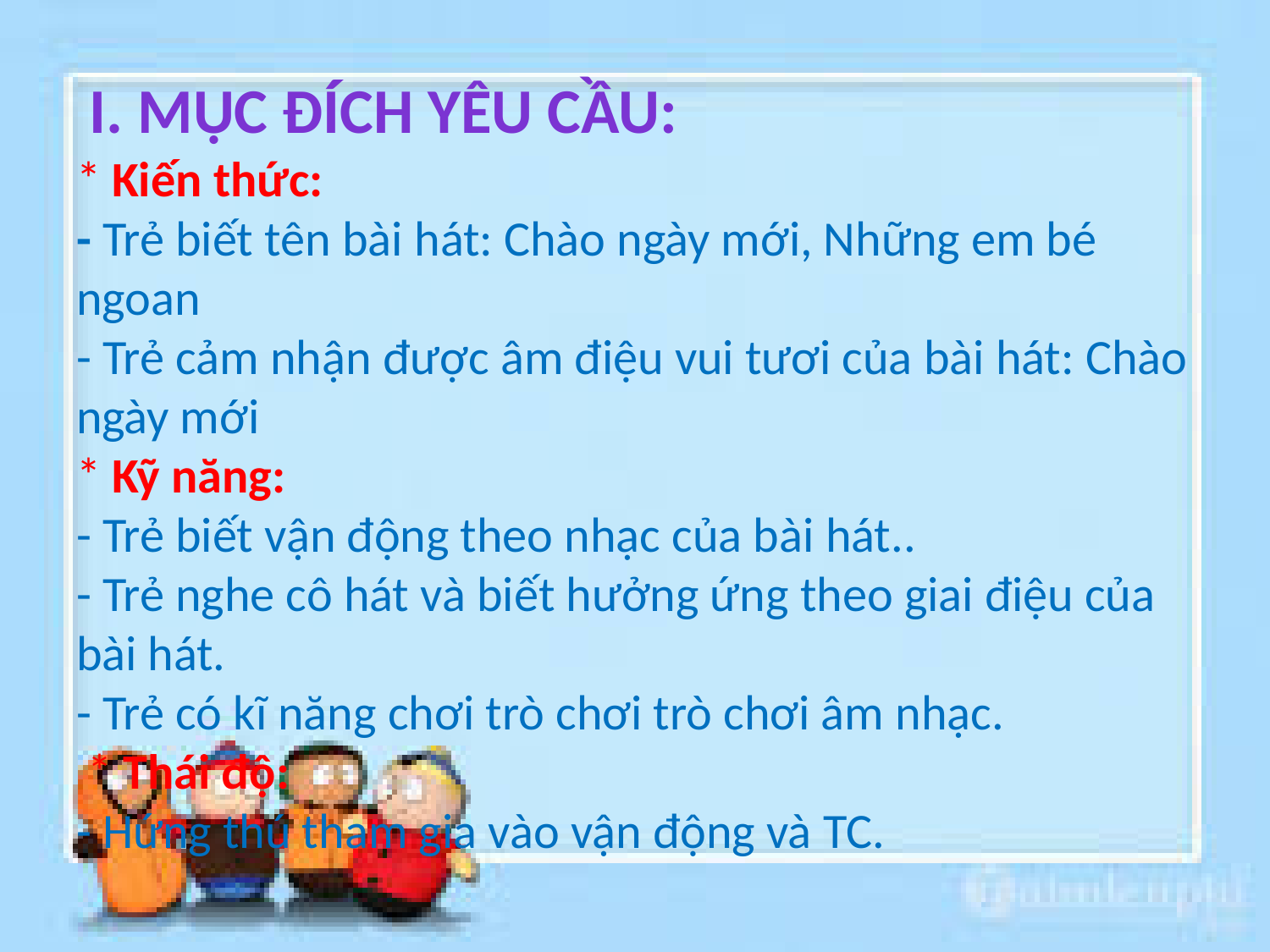

i. Mục đích yêu cầu:
* Kiến thức:
- Trẻ biết tên bài hát: Chào ngày mới, Những em bé ngoan
- Trẻ cảm nhận được âm điệu vui tươi của bài hát: Chào ngày mới
* Kỹ năng:
- Trẻ biết vận động theo nhạc của bài hát..
- Trẻ nghe cô hát và biết hưởng ứng theo giai điệu của bài hát.
- Trẻ có kĩ năng chơi trò chơi trò chơi âm nhạc.
 * Thái độ:
- Hứng thú tham gia vào vận động và TC.